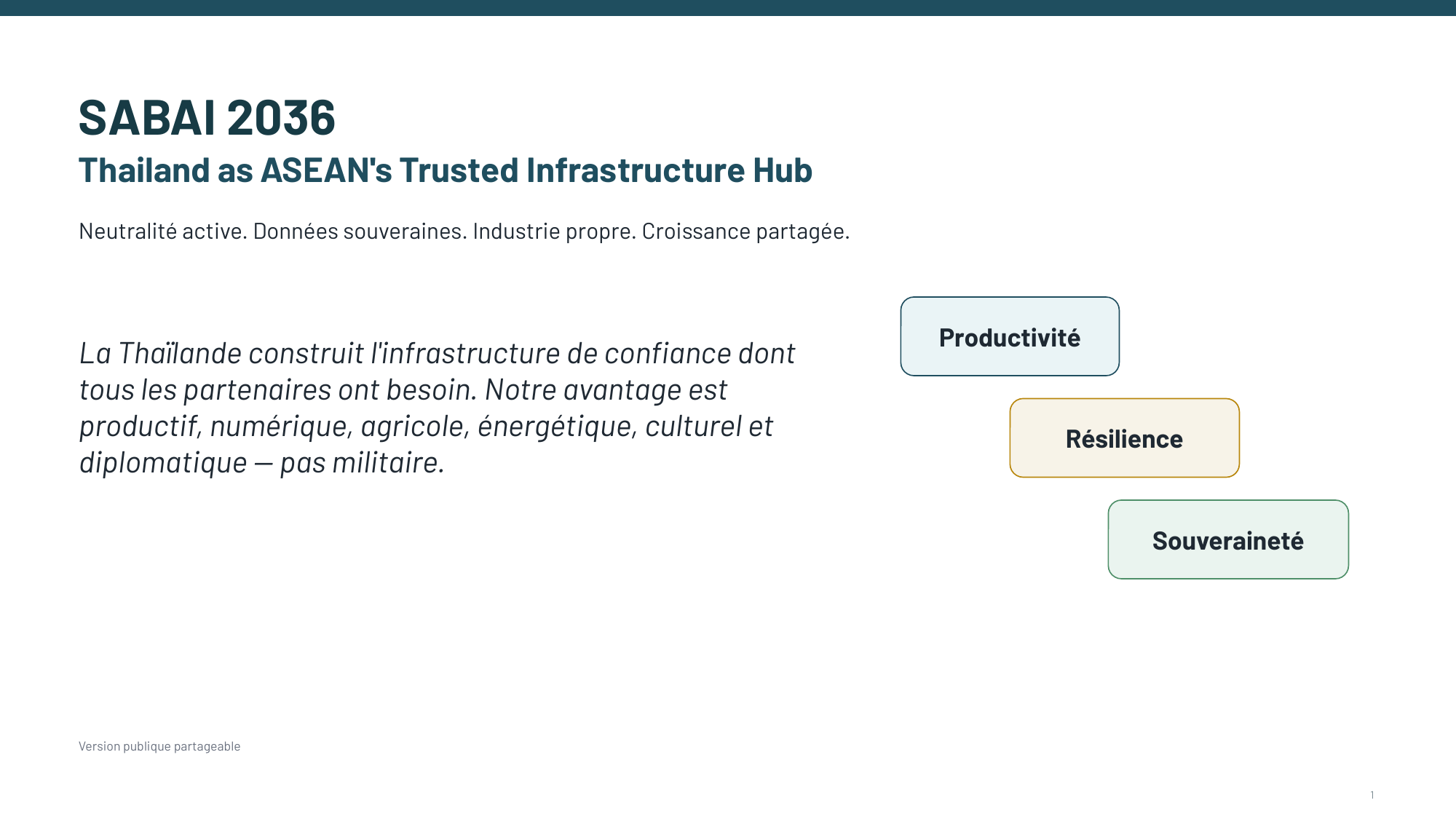

SABAI 2036
Thailand as ASEAN's Trusted Infrastructure Hub
Neutralité active. Données souveraines. Industrie propre. Croissance partagée.
Productivité
La Thaïlande construit l'infrastructure de confiance dont tous les partenaires ont besoin. Notre avantage est productif, numérique, agricole, énergétique, culturel et diplomatique — pas militaire.
Résilience
Souveraineté
Version publique partageable
1